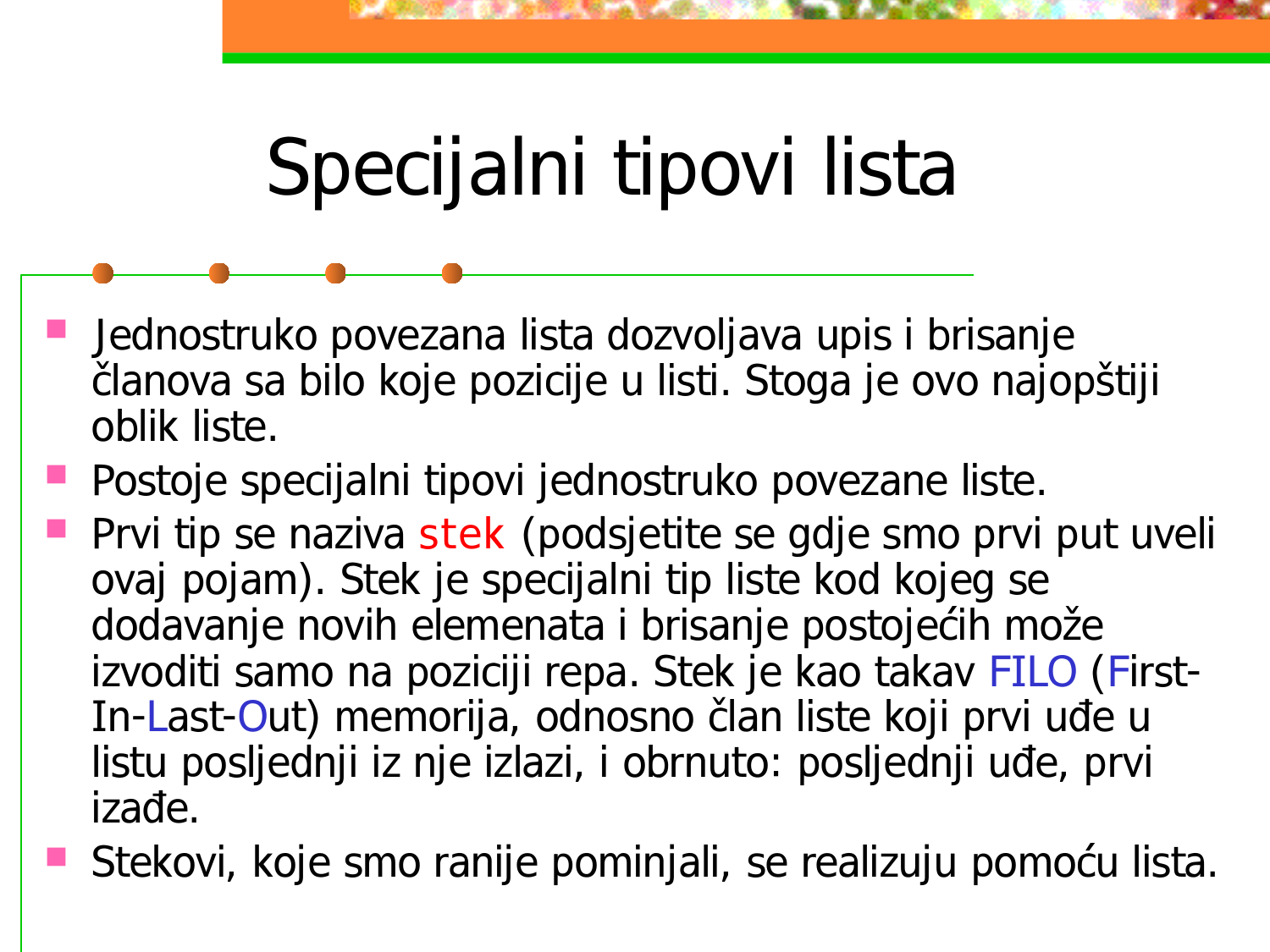

# Specijalni tipovi lista
Jednostruko povezana lista dozvoljava upis i brisanje članova sa bilo koje pozicije u listi. Stoga je ovo najopštiji oblik liste.
Postoje specijalni tipovi jednostruko povezane liste.
Prvi tip se naziva stek (podsjetite se gdje smo prvi put uveli ovaj pojam). Stek je specijalni tip liste kod kojeg se dodavanje novih elemenata i brisanje postojećih može izvoditi samo na poziciji repa. Stek je kao takav FILO (First-In-Last-Out) memorija, odnosno član liste koji prvi uđe u listu posljednji iz nje izlazi, i obrnuto: posljednji uđe, prvi izađe.
Stekovi, koje smo ranije pominjali, se realizuju pomoću lista.